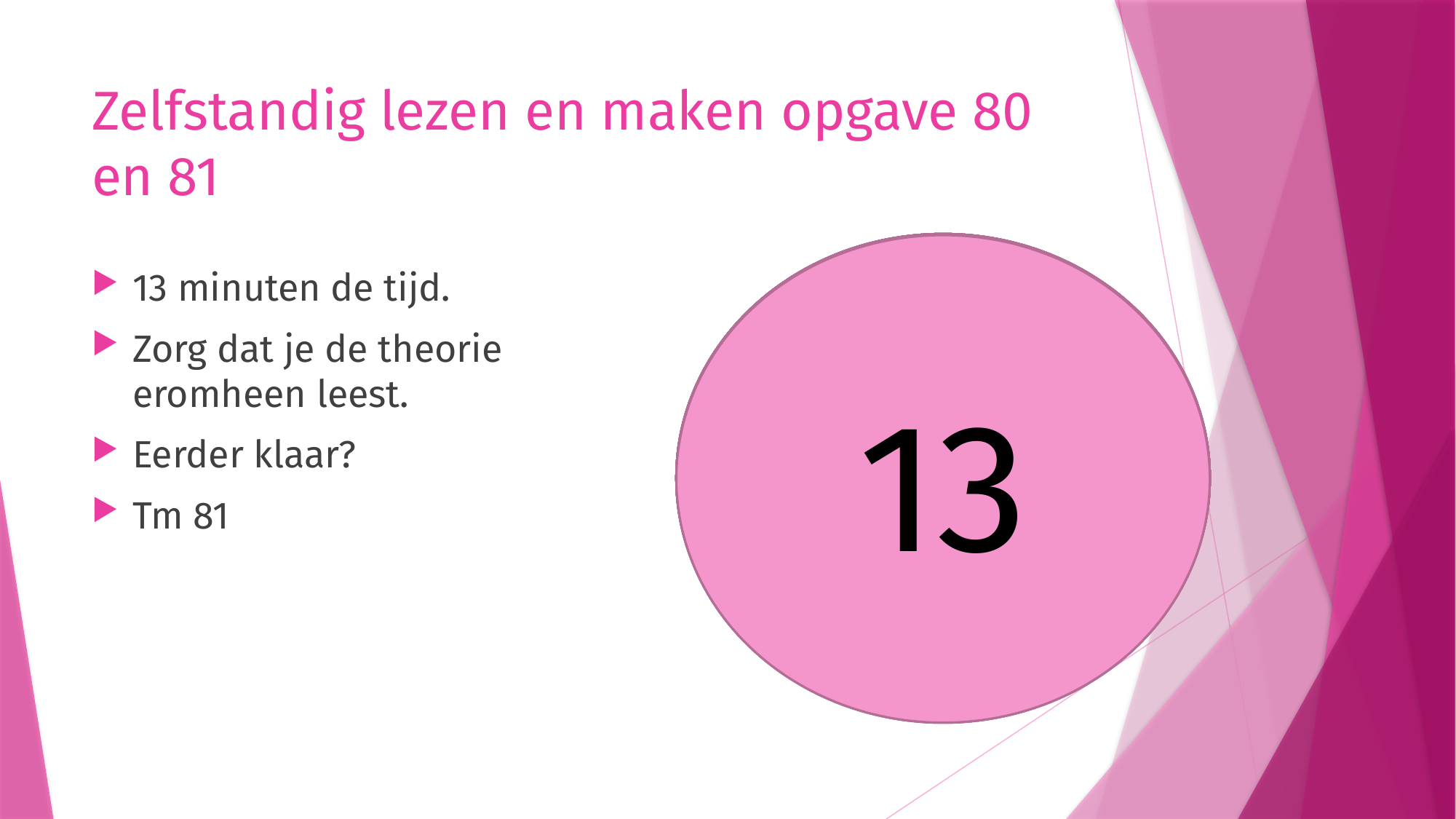

# Zelfstandig lezen en maken opgave 80 en 81
10
9
8
5
6
7
4
3
1
2
13
12
11
13 minuten de tijd.
Zorg dat je de theorie eromheen leest.
Eerder klaar?
Tm 81